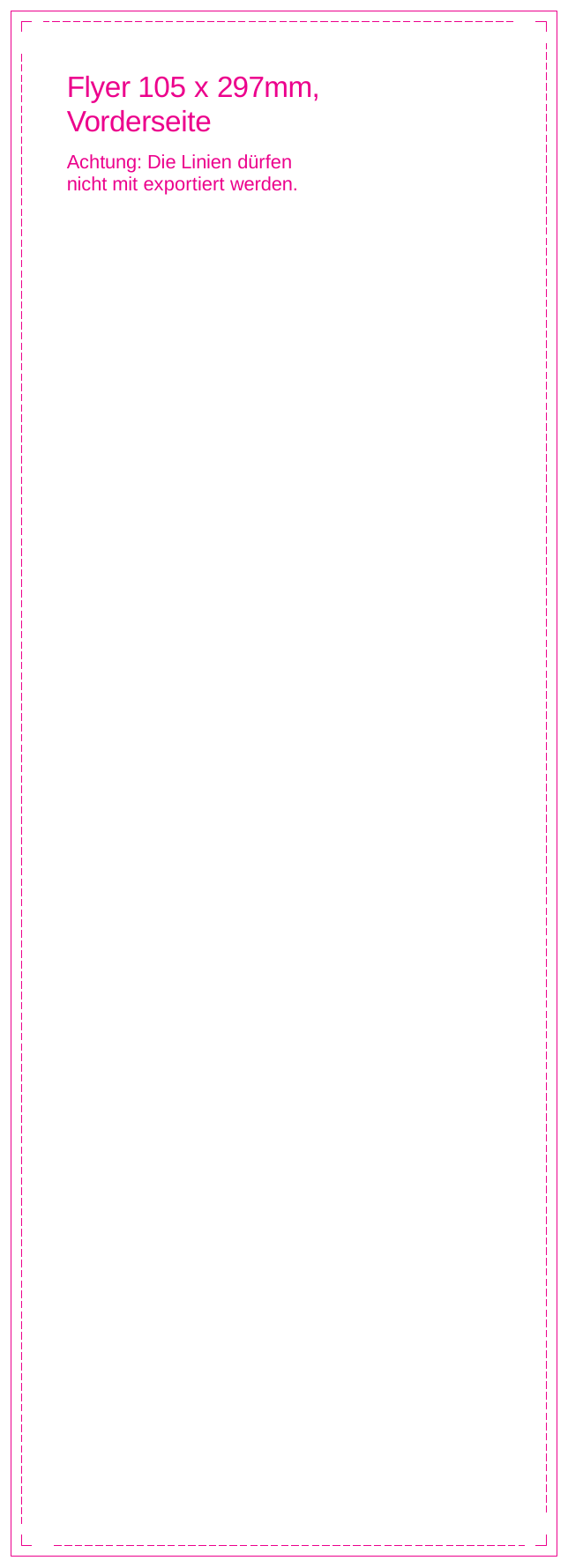

Flyer 105 x 297mm, Vorderseite
Achtung: Die Linien dürfen  nicht mit exportiert werden.